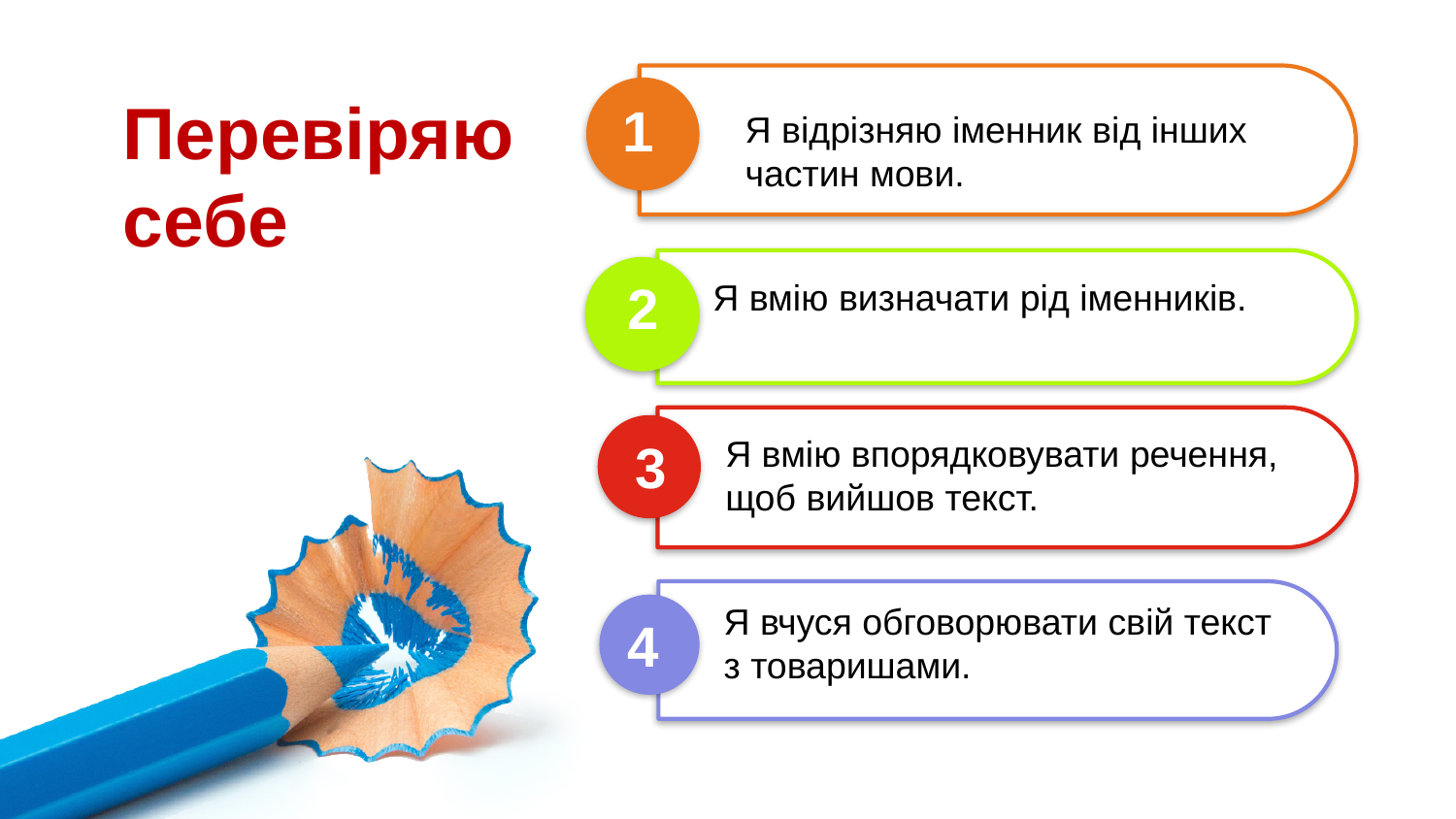

Перевіряю себе

1
Я відрізняю іменник від інших
частин мови.

2
Я вмію визначати рід іменників.

Я вмію впорядковувати речення,
щоб вийшов текст.
3
Я вчуся обговорювати свій текст
з товаришами.

4